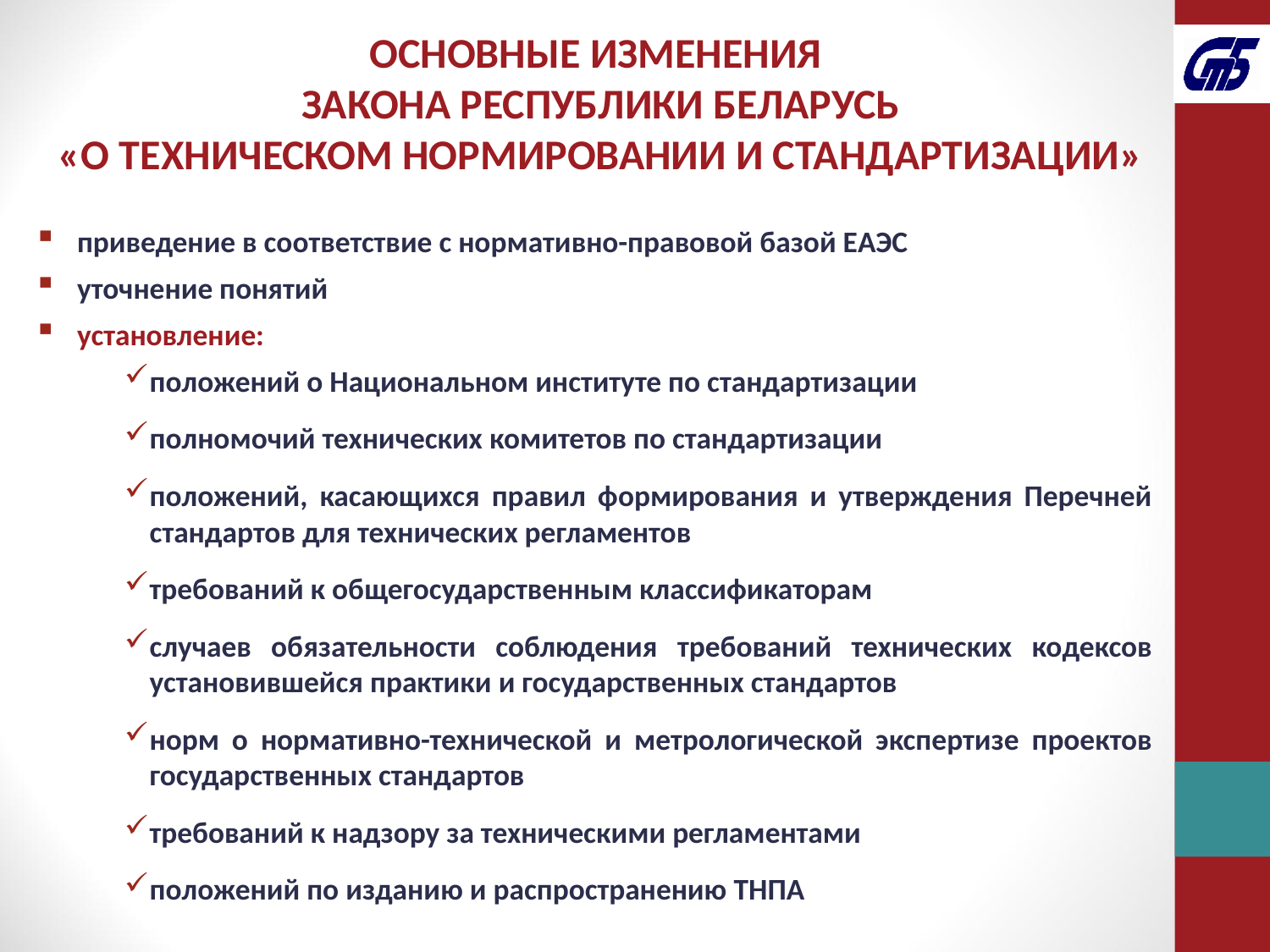

ОСНОВНЫЕ ИЗМЕНЕНИЯ
ЗАКОНА РЕСПУБЛИКИ БЕЛАРУСЬ
«О ТЕХНИЧЕСКОМ НОРМИРОВАНИИ И СТАНДАРТИЗАЦИИ»
приведение в соответствие с нормативно-правовой базой ЕАЭС
уточнение понятий
установление:
положений о Национальном институте по стандартизации
полномочий технических комитетов по стандартизации
положений, касающихся правил формирования и утверждения Перечней стандартов для технических регламентов
требований к общегосударственным классификаторам
случаев обязательности соблюдения требований технических кодексов установившейся практики и государственных стандартов
норм о нормативно-технической и метрологической экспертизе проектов государственных стандартов
требований к надзору за техническими регламентами
положений по изданию и распространению ТНПА
6